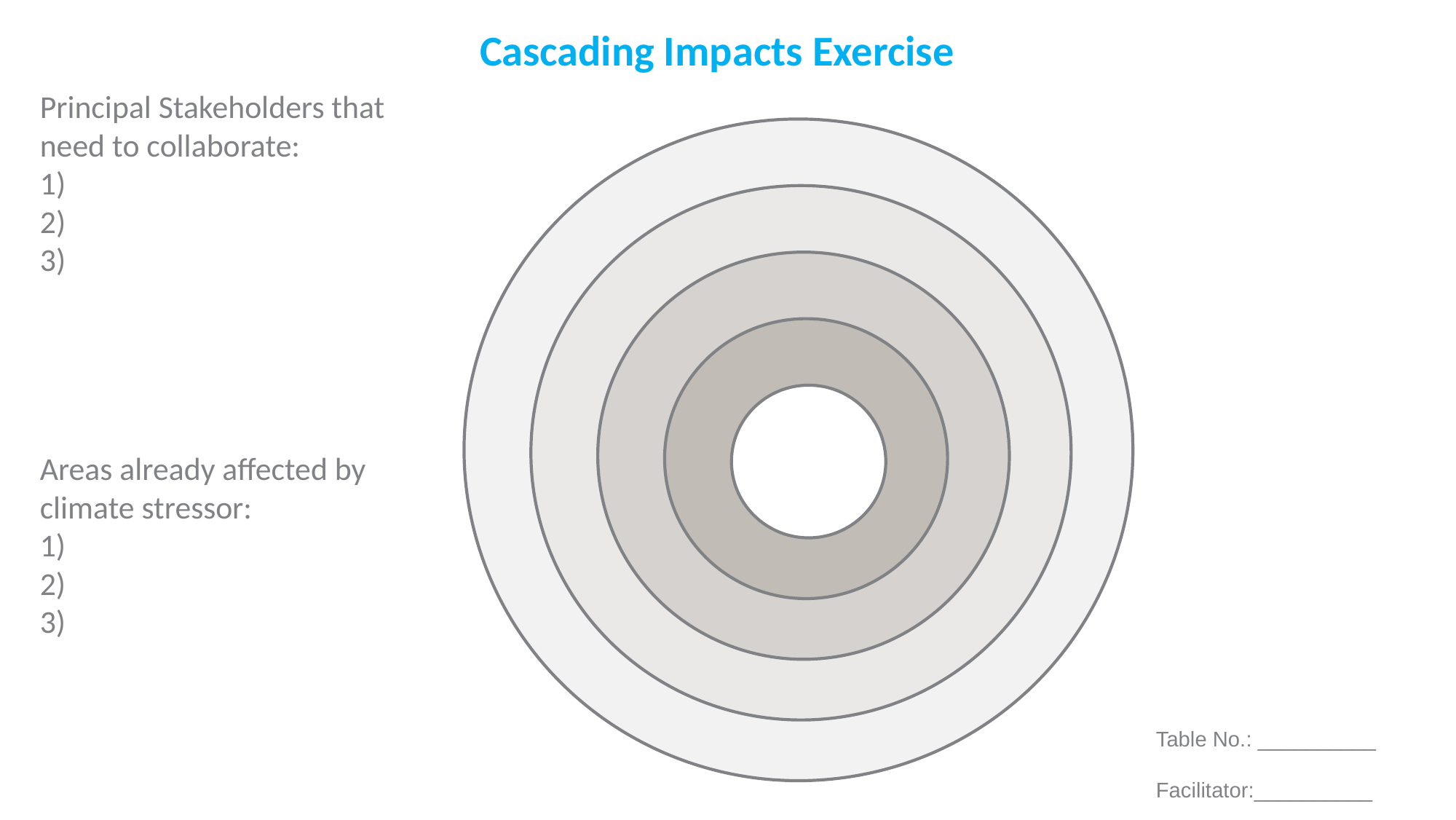

Cascading Impacts Exercise
Principal Stakeholders that need to collaborate:
1)
2)
3)

Areas already affected by climate stressor:
1)
2)
3)

Table No.: __________

Facilitator:__________